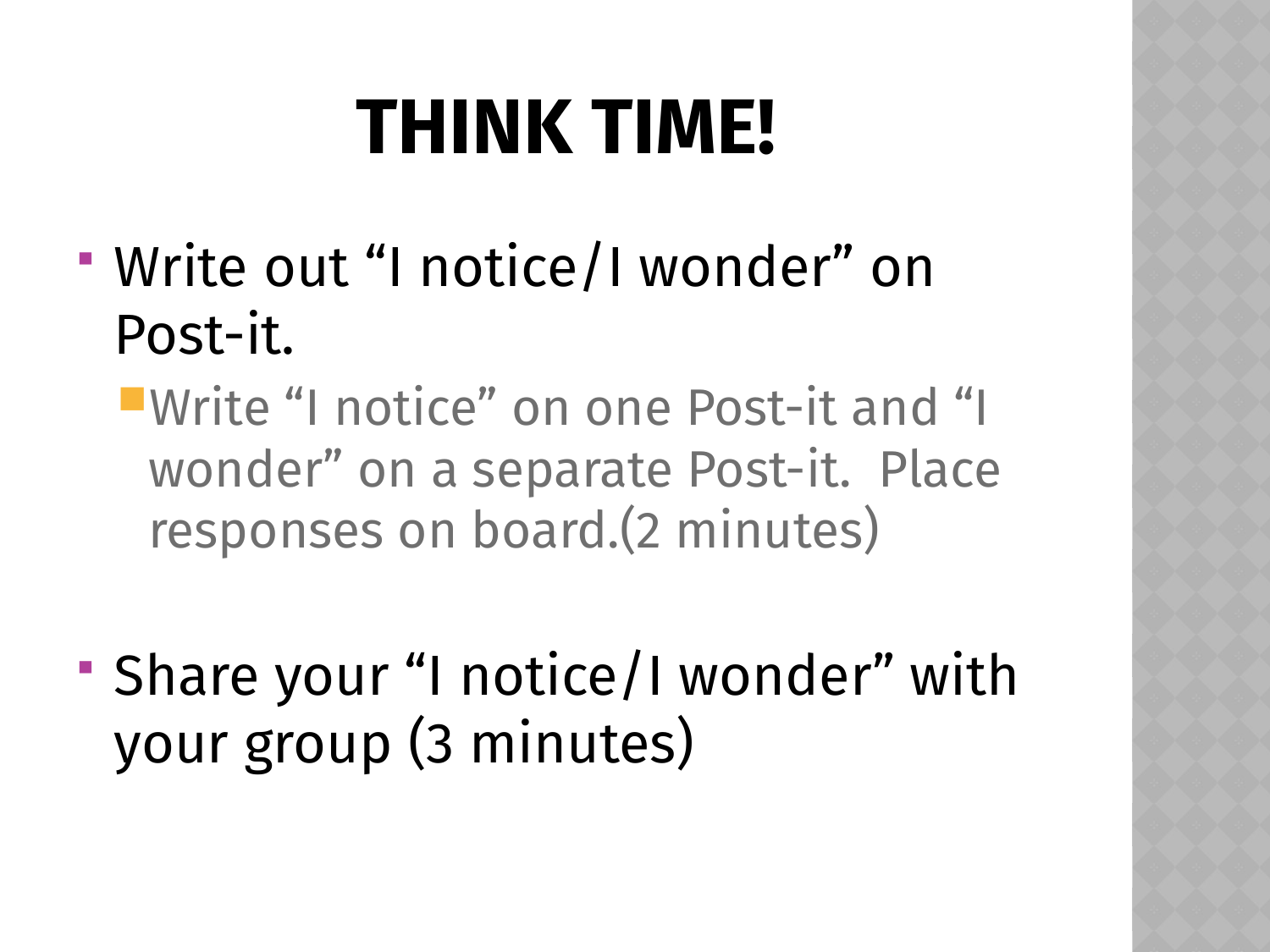

# Think time!
Write out “I notice/I wonder” on Post-it.
Write “I notice” on one Post-it and “I wonder” on a separate Post-it.  Place responses on board.(2 minutes)

Share your “I notice/I wonder” with your group (3 minutes)